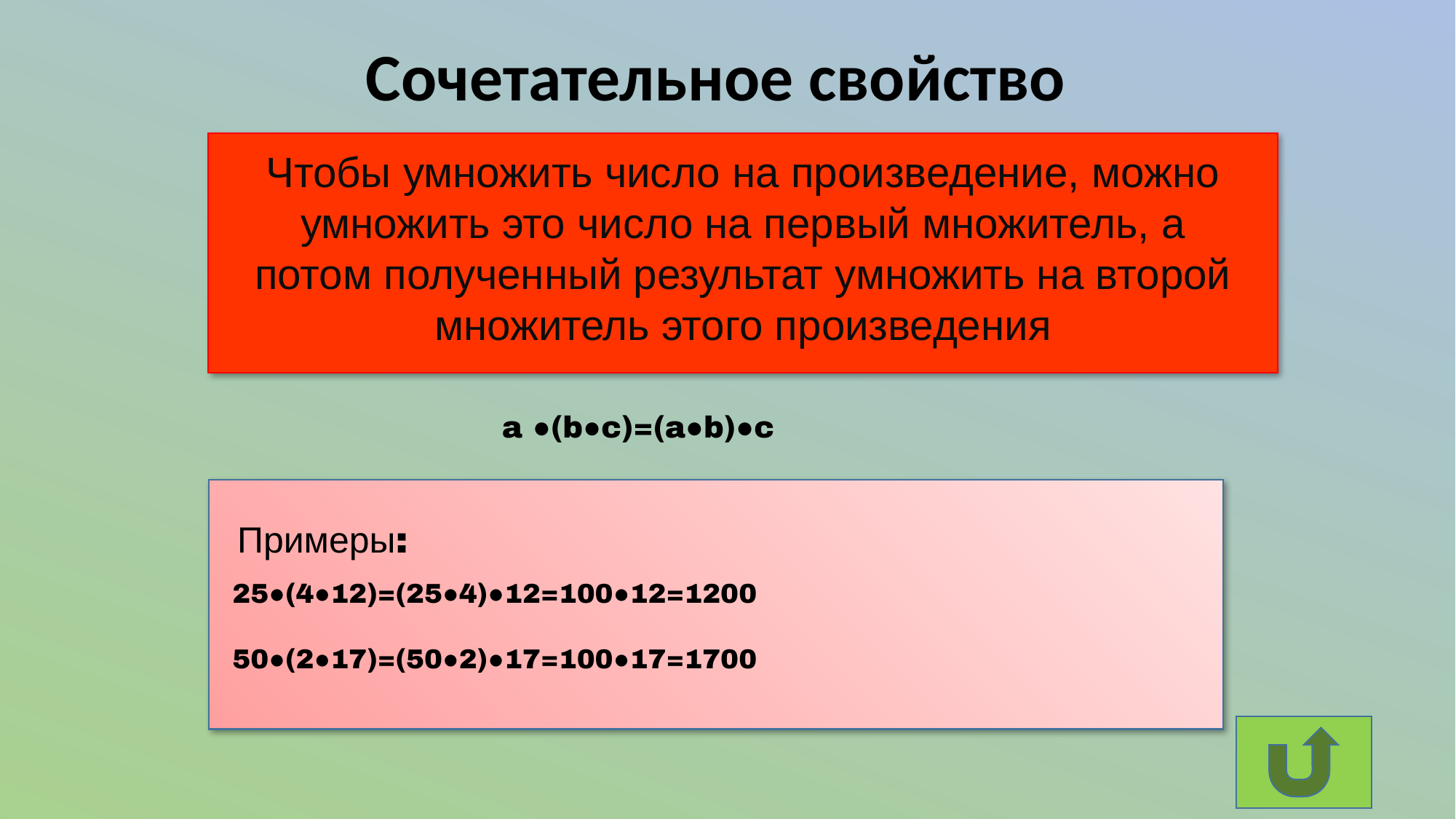

# Сочетательное свойство

Чтобы умножить число на произведение, можно умножить это число на первый множитель, а потом полученный результат умножить на второй множитель этого произведения
a ●(b●c)=(a●b)●c

Примеры:
25●(4●12)=(25●4)●12=100●12=1200

50●(2●17)=(50●2)●17=100●17=1700